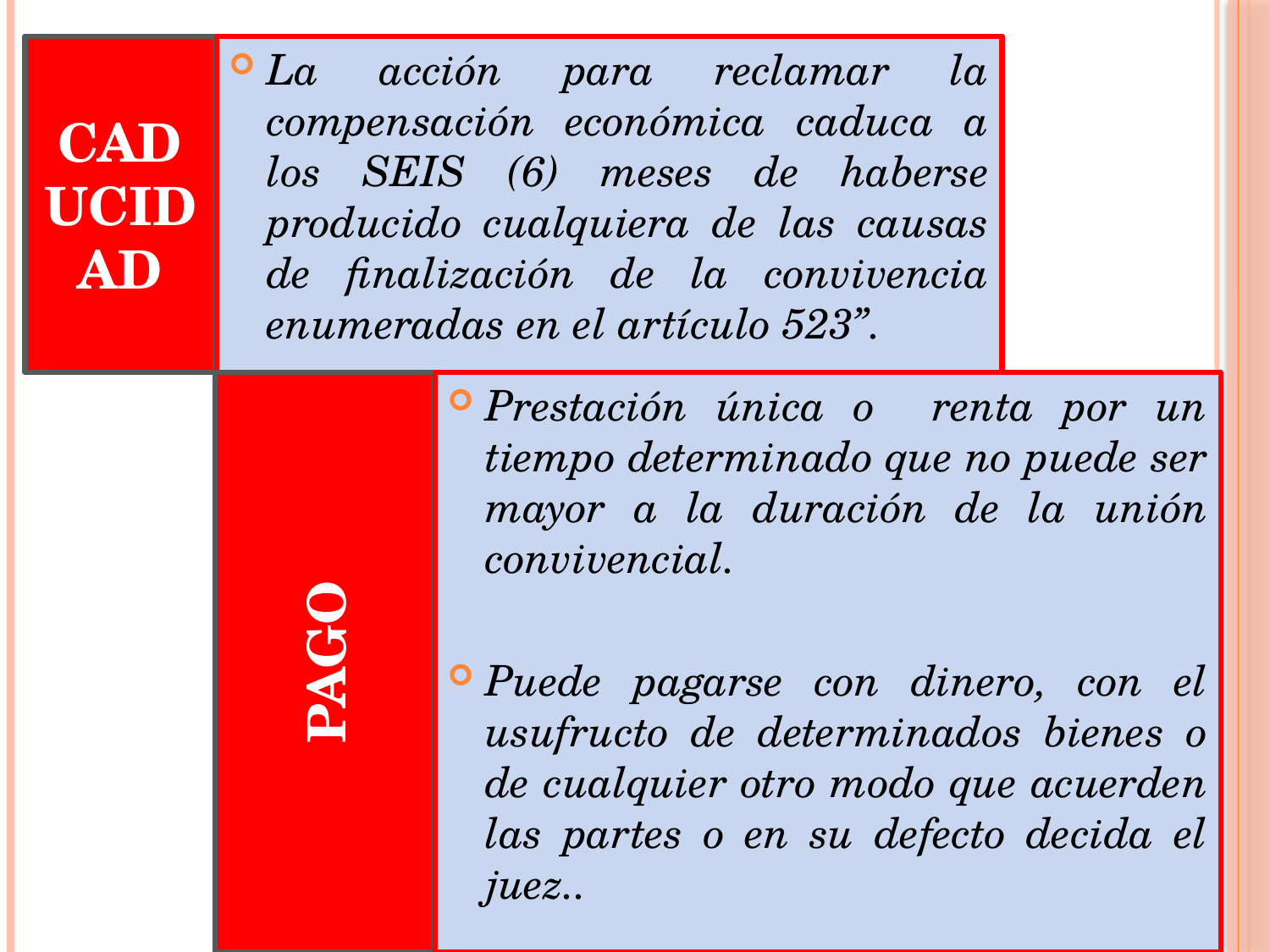

# Caducidad
La acción para reclamar la compensación económica caduca a los SEIS (6) meses de haberse producido cualquiera de las causas de finalización de la convivencia enumeradas en el artículo 523”.
pago
Prestación única o  renta por un tiempo determinado que no puede ser mayor a la duración de la unión convivencial.

Puede pagarse con dinero, con el usufructo de determinados bienes o de cualquier otro modo que acuerden las partes o en su defecto decida el juez..